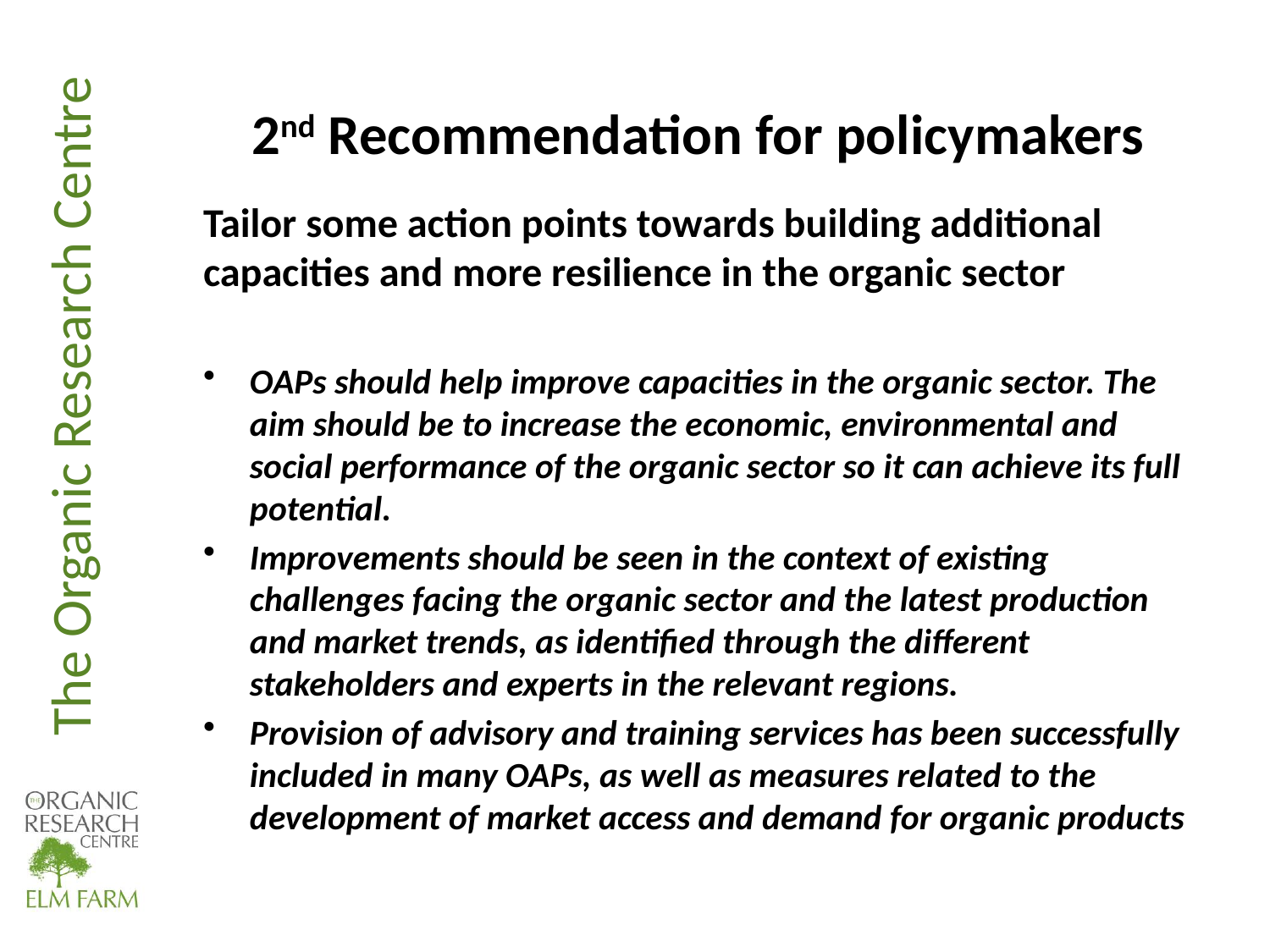

# 2nd Recommendation for policymakers
Tailor some action points towards building additional capacities and more resilience in the organic sector

OAPs should help improve capacities in the organic sector. The aim should be to increase the economic, environmental and social performance of the organic sector so it can achieve its full potential.
Improvements should be seen in the context of existing challenges facing the organic sector and the latest production and market trends, as identified through the different stakeholders and experts in the relevant regions.
Provision of advisory and training services has been successfully included in many OAPs, as well as measures related to the development of market access and demand for organic products